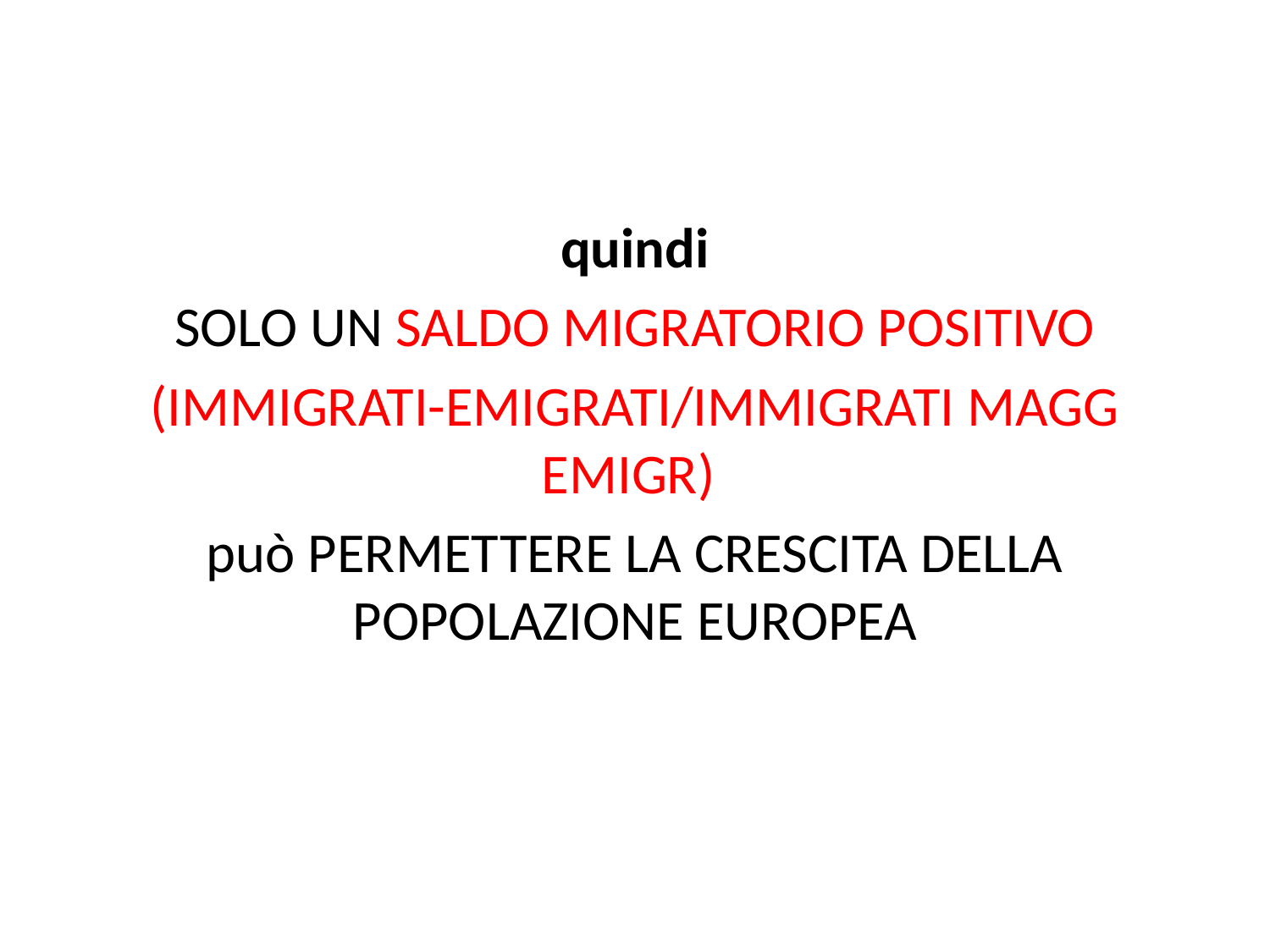

quindi
SOLO UN SALDO MIGRATORIO POSITIVO
(IMMIGRATI-EMIGRATI/IMMIGRATI MAGG EMIGR)
può PERMETTERE LA CRESCITA DELLA POPOLAZIONE EUROPEA